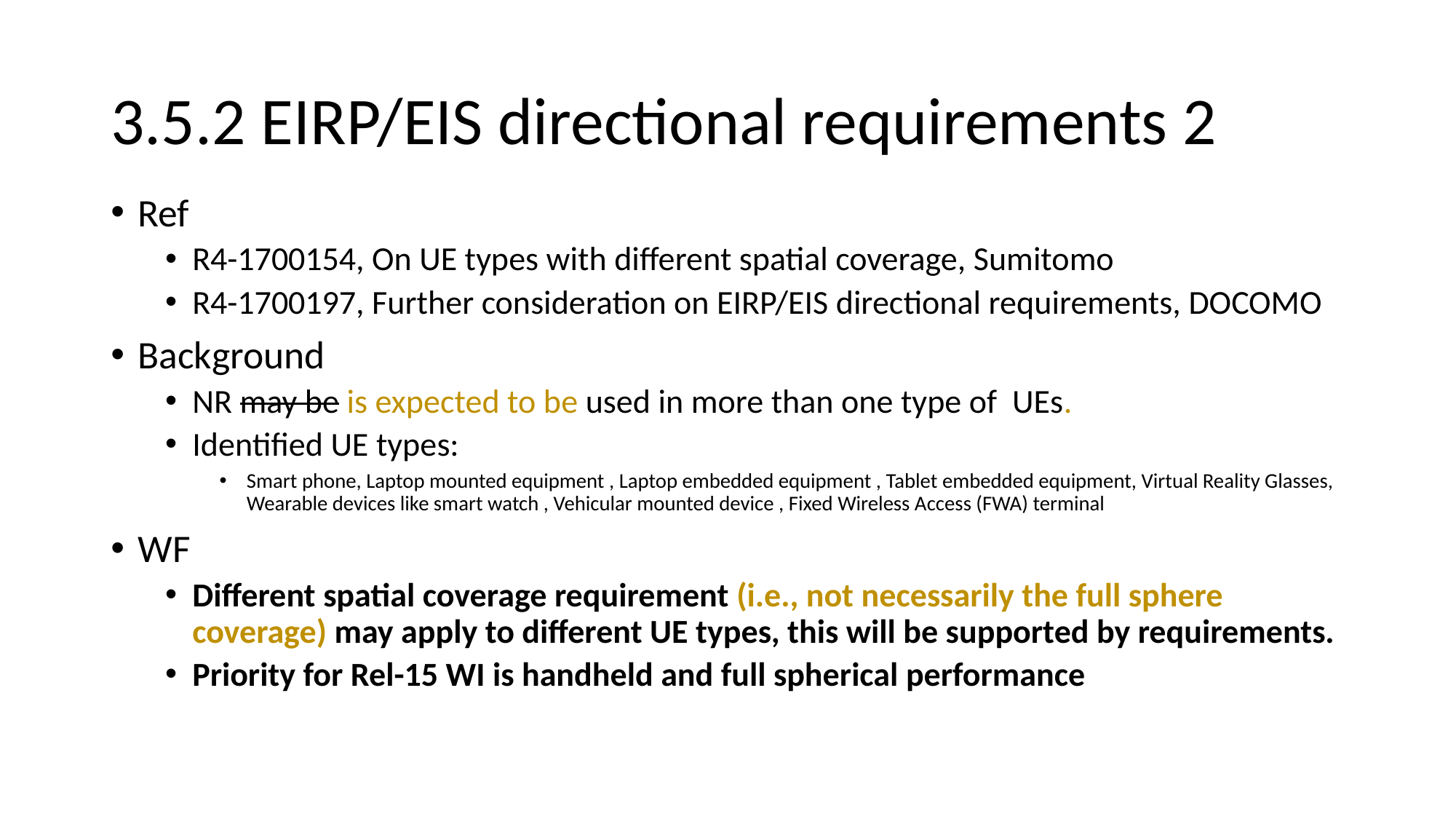

# 3.5.2 EIRP/EIS directional requirements 2
Ref
R4-1700154, On UE types with different spatial coverage, Sumitomo
R4-1700197, Further consideration on EIRP/EIS directional requirements, DOCOMO
Background
NR may be is expected to be used in more than one type of  UEs.
Identified UE types:
Smart phone, Laptop mounted equipment , Laptop embedded equipment , Tablet embedded equipment, Virtual Reality Glasses, Wearable devices like smart watch , Vehicular mounted device , Fixed Wireless Access (FWA) terminal
WF
Different spatial coverage requirement (i.e., not necessarily the full sphere coverage) may apply to different UE types, this will be supported by requirements.
Priority for Rel-15 WI is handheld and full spherical performance